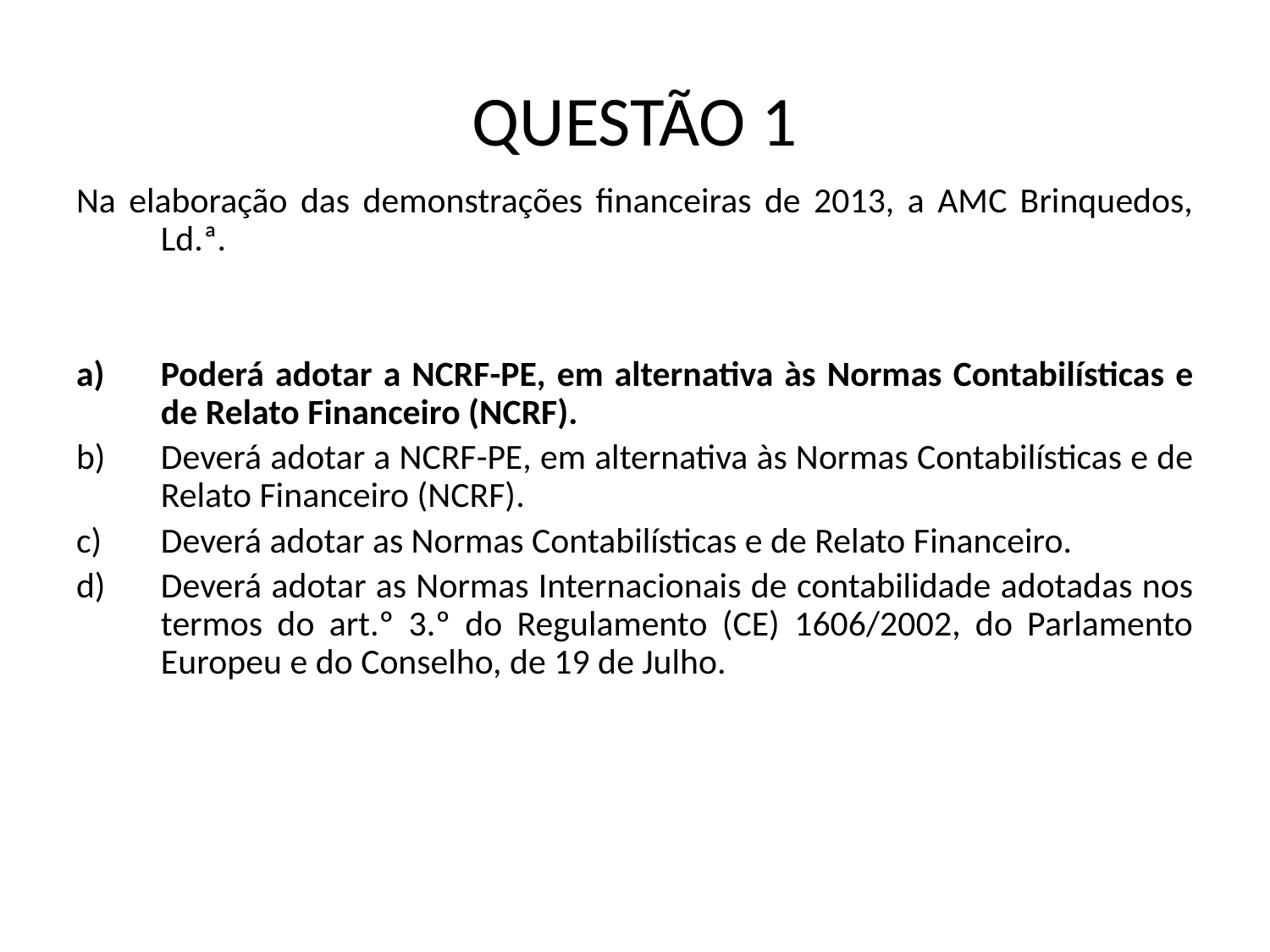

# QUESTÃO 1
Na elaboração das demonstrações financeiras de 2013, a AMC Brinquedos, Ld.ª.

Poderá adotar a NCRF-PE, em alternativa às Normas Contabilísticas e de Relato Financeiro (NCRF).
Deverá adotar a NCRF-PE, em alternativa às Normas Contabilísticas e de Relato Financeiro (NCRF).
Deverá adotar as Normas Contabilísticas e de Relato Financeiro.
Deverá adotar as Normas Internacionais de contabilidade adotadas nos termos do art.º 3.º do Regulamento (CE) 1606/2002, do Parlamento Europeu e do Conselho, de 19 de Julho.